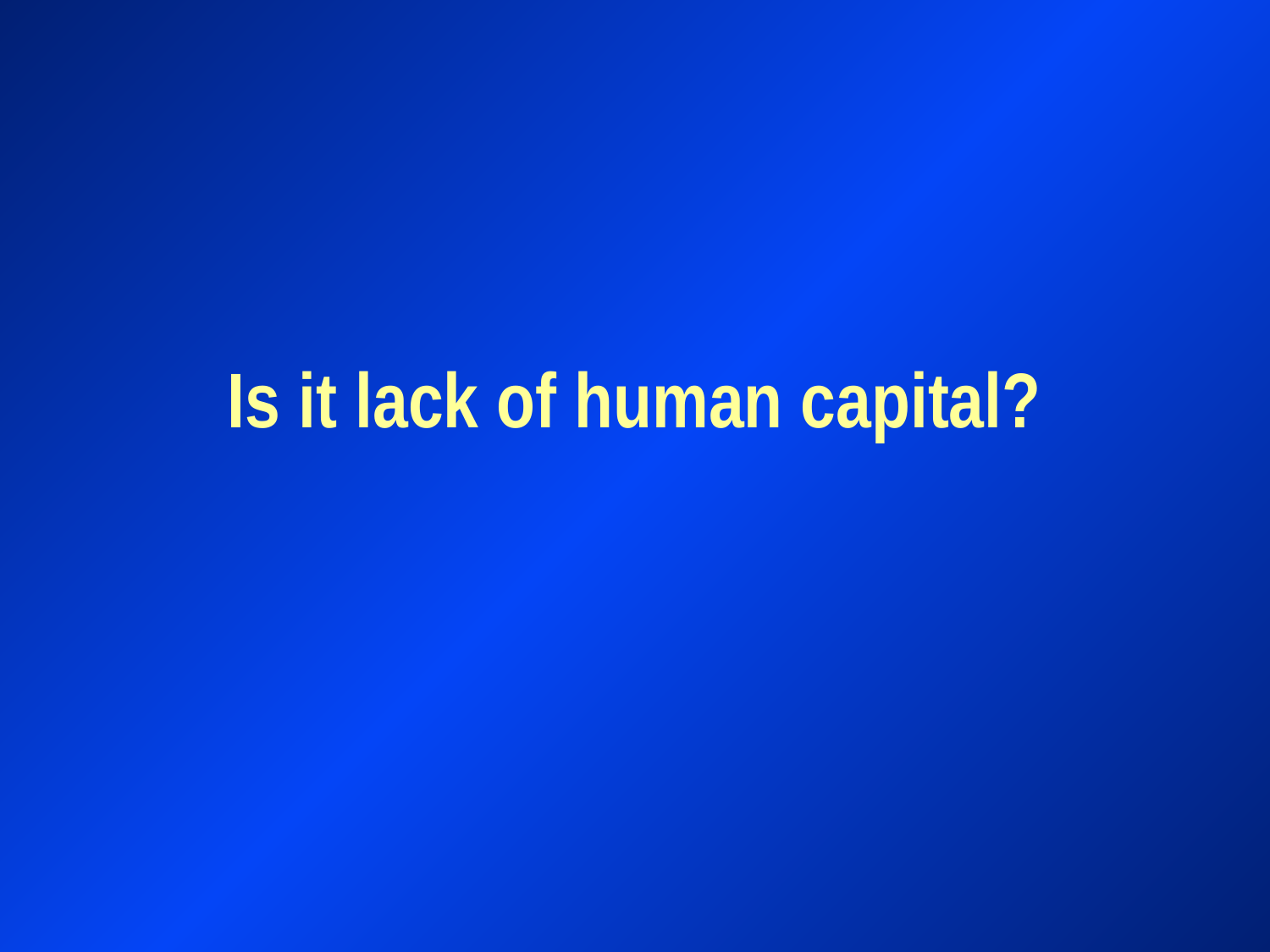

# Is it lack of human capital?